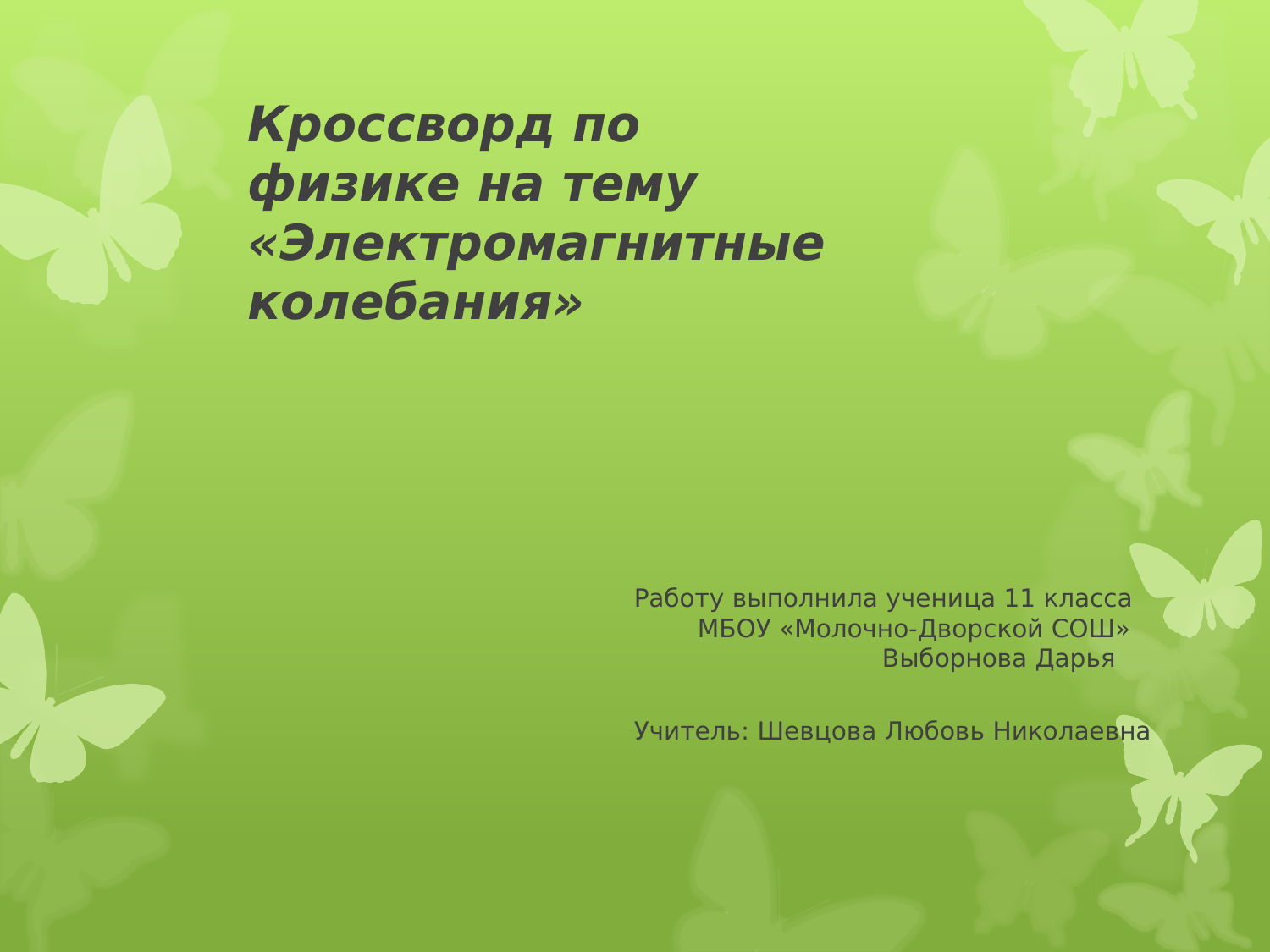

# Кроссворд по  физике на тему «Электромагнитные колебания»
                                                     Работу выполнила ученица 11 класса
                                                             МБОУ «Молочно-Дворской СОШ»
                                                                                    Выборнова Дарья
                                                     Учитель: Шевцова Любовь Николаевна